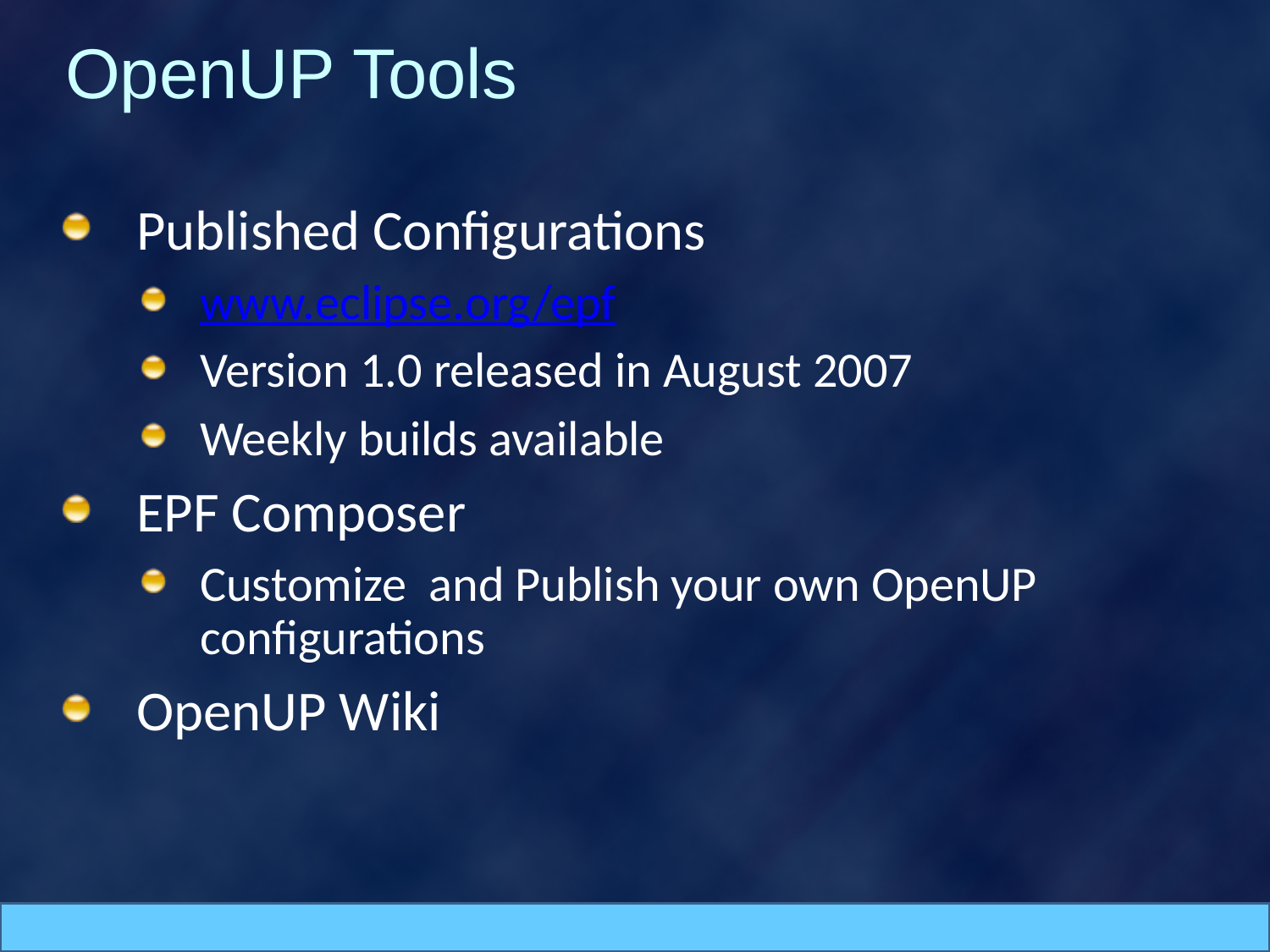

# OpenUP Tools
Published Configurations
www.eclipse.org/epf
Version 1.0 released in August 2007
Weekly builds available
EPF Composer
Customize  and Publish your own OpenUP configurations
OpenUP Wiki